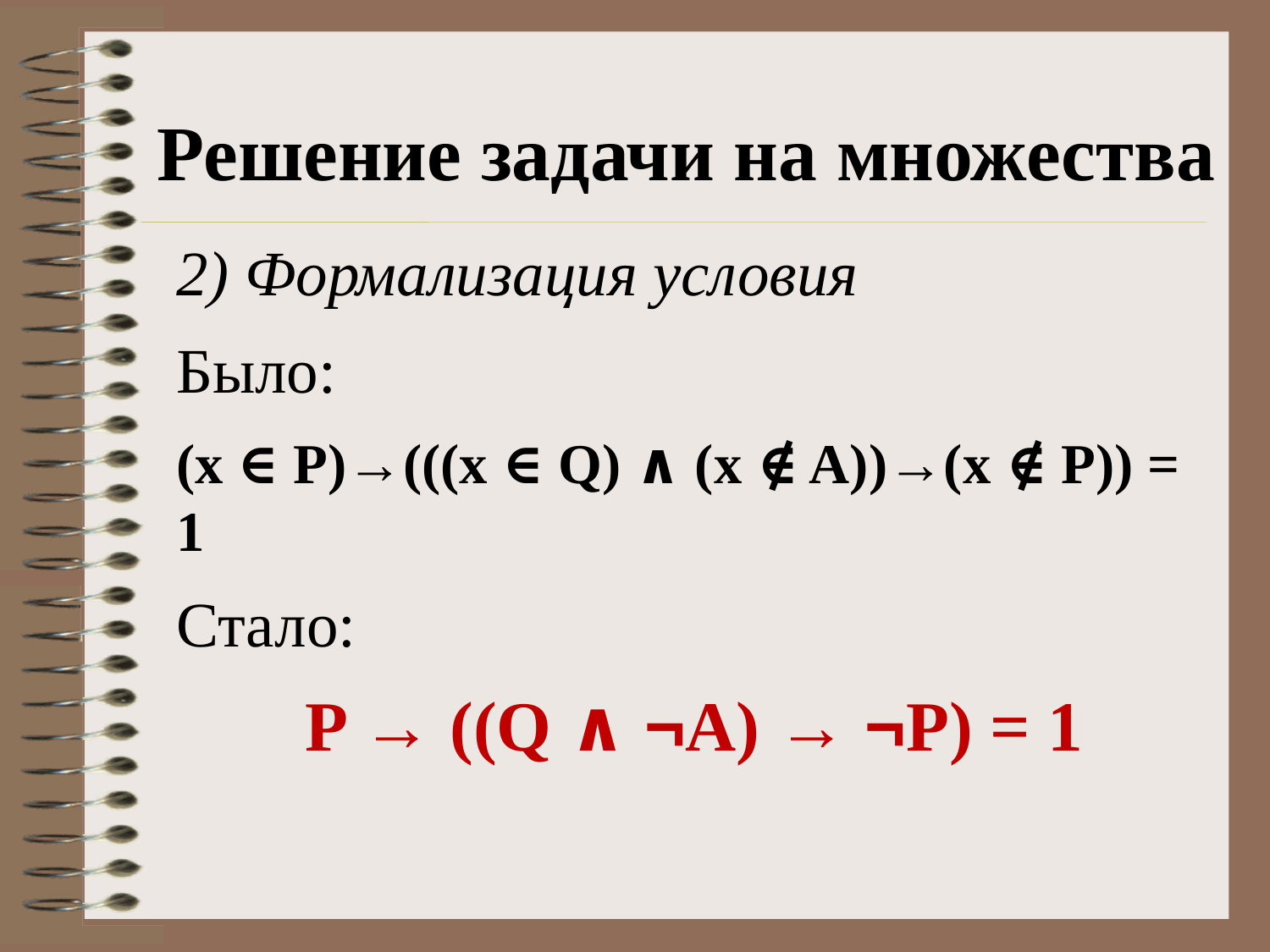

Решение задачи на множества
2) Формализация условия
Было:
(x ∈ P)→(((x ∈ Q) ∧ (x ∉ A))→(x ∉ P)) = 1
Стало:
P → ((Q ∧ ¬A) → ¬P) = 1